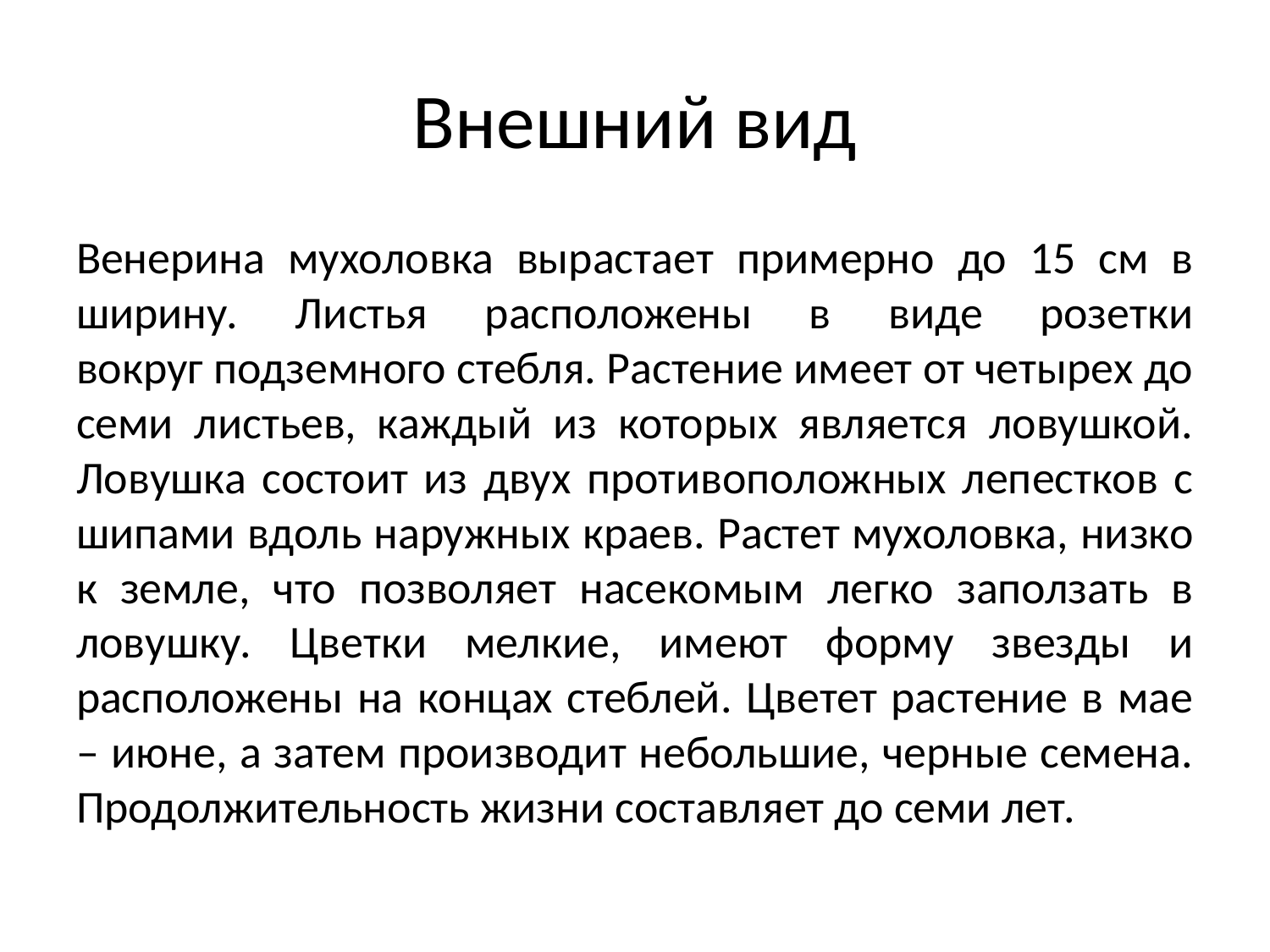

# Внешний вид
Венерина мухоловка вырастает примерно до 15 см в ширину. Листья расположены в виде розетки вокруг подземного стебля. Растение имеет от четырех до семи листьев, каждый из которых является ловушкой. Ловушка состоит из двух противоположных лепестков с шипами вдоль наружных краев. Растет мухоловка, низко к земле, что позволяет насекомым легко заползать в ловушку. Цветки мелкие, имеют форму звезды и расположены на концах стеблей. Цветет растение в мае – июне, а затем производит небольшие, черные семена. Продолжительность жизни составляет до семи лет.